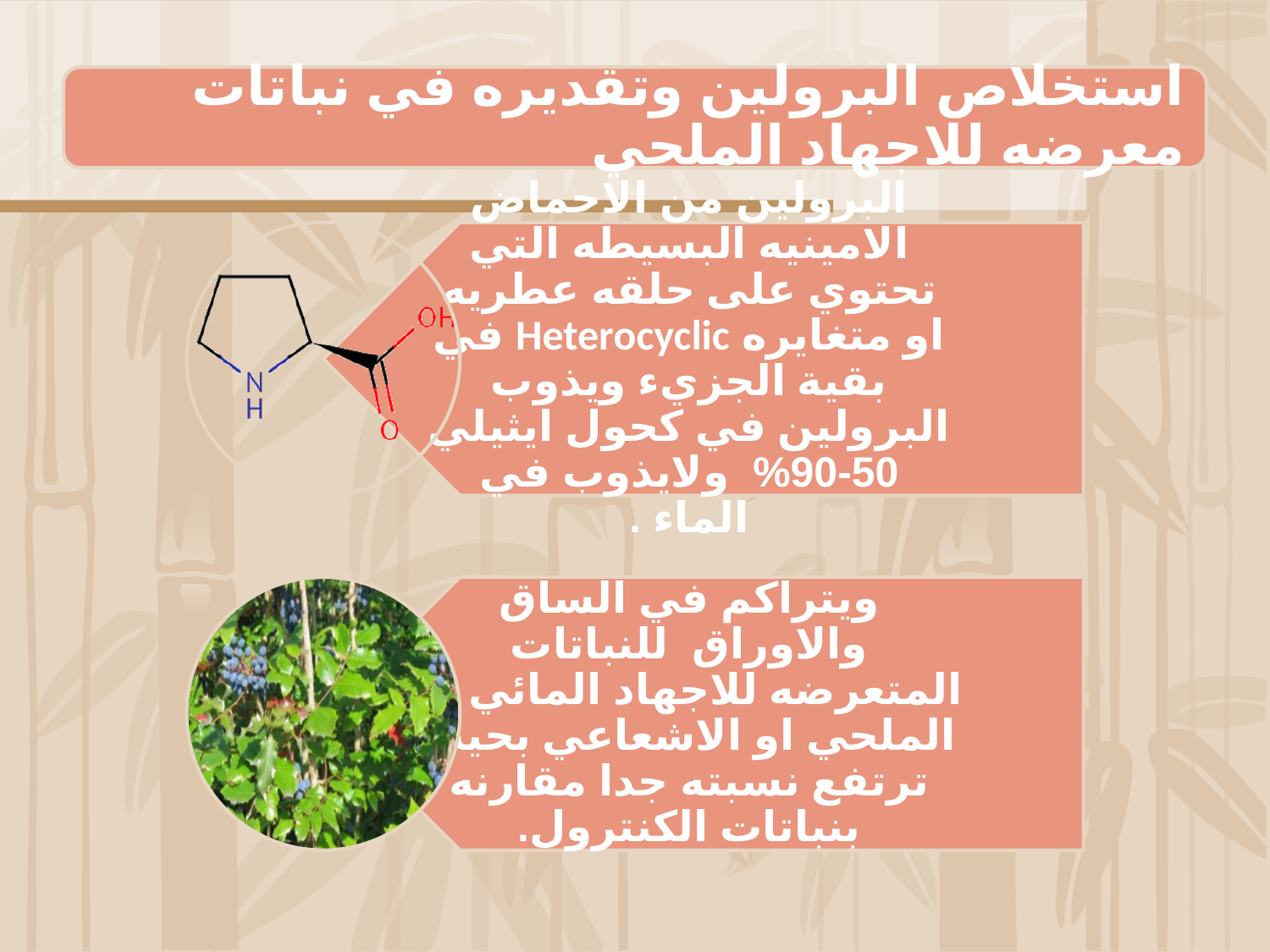

استخلاص البرولين وتقديره في نباتات معرضه للاجهاد الملحي
البرولين من الاحماض الامينيه البسيطه التي تحتوي على حلقه عطريه او متغايره Heterocyclic في بقية الجزيء ويذوب البرولين في كحول ايثيلي 50-90%  ولايذوب في الماء .
ويتراكم في الساق والاوراق  للنباتات المتعرضه للاجهاد المائي او الملحي او الاشعاعي بحيث ترتفع نسبته جدا مقارنه بنباتات الكنترول.